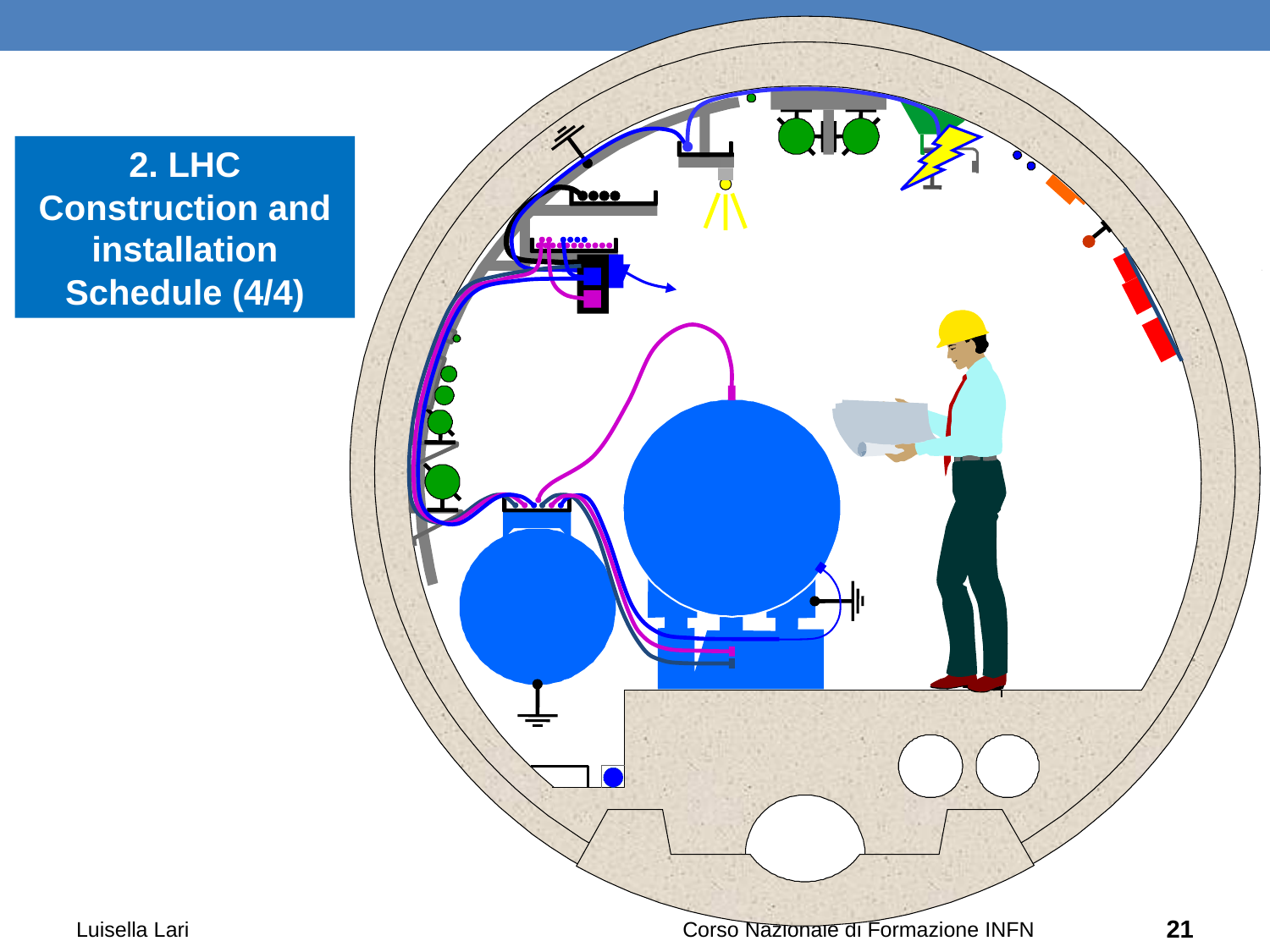

2. LHC Construction and installation Schedule (4/4)

Luisella Lari
Corso Nazionale di Formazione INFN
21